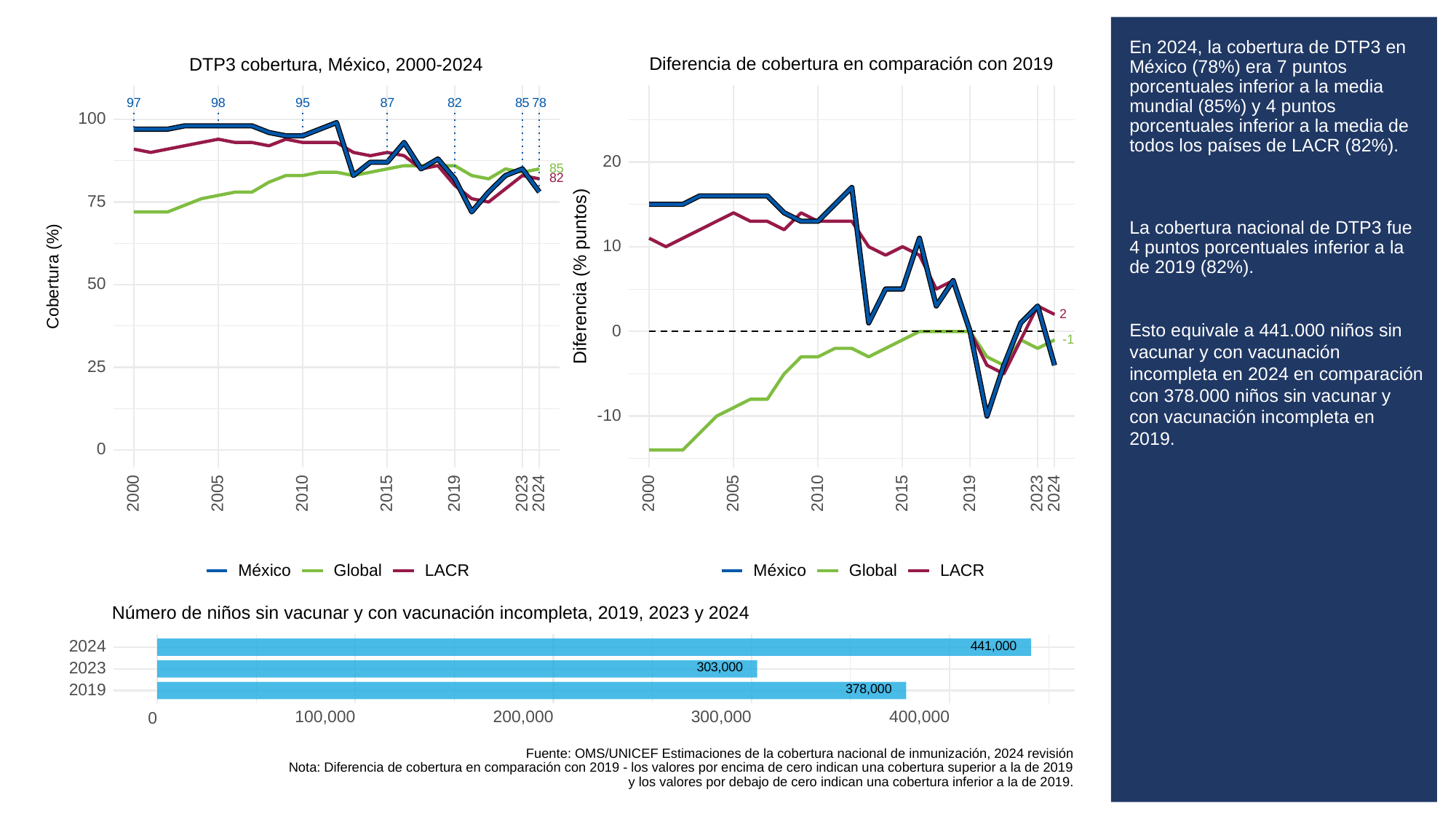

# En 2024, la cobertura de DTP3 en México (78%) era 7 puntos porcentuales inferior a la media mundial (85%) y 4 puntos porcentuales inferior a la media de todos los países de LACR (82%).

La cobertura nacional de DTP3 fue 4 puntos porcentuales inferior a la de 2019 (82%).

Esto equivale a 441.000 niños sin vacunar y con vacunación incompleta en 2024 en comparación con 378.000 niños sin vacunar y con vacunación incompleta en 2019.

Diferencia de cobertura en comparación con 2019
DTP3 cobertura, México, 2000-2024

97
98
95
87
82
85
78

100

20

85

82

75

10

Diferencia (% puntos)
Cobertura (%)
50

2
0

-1
25

-10

0

2023
2023
2000
2005
2010
2015
2019
2024
2000
2005
2010
2015
2019
2024
Global
LACR
Global
LACR
México
México

Número de niños sin vacunar y con vacunación incompleta, 2019, 2023 y 2024

441,000
2024

303,000
2023

378,000
2019

100,000
200,000
300,000
400,000
0
Fuente: OMS/UNICEF Estimaciones de la cobertura nacional de inmunización, 2024 revisión
Nota: Diferencia de cobertura en comparación con 2019 - los valores por encima de cero indican una cobertura superior a la de 2019
y los valores por debajo de cero indican una cobertura inferior a la de 2019.